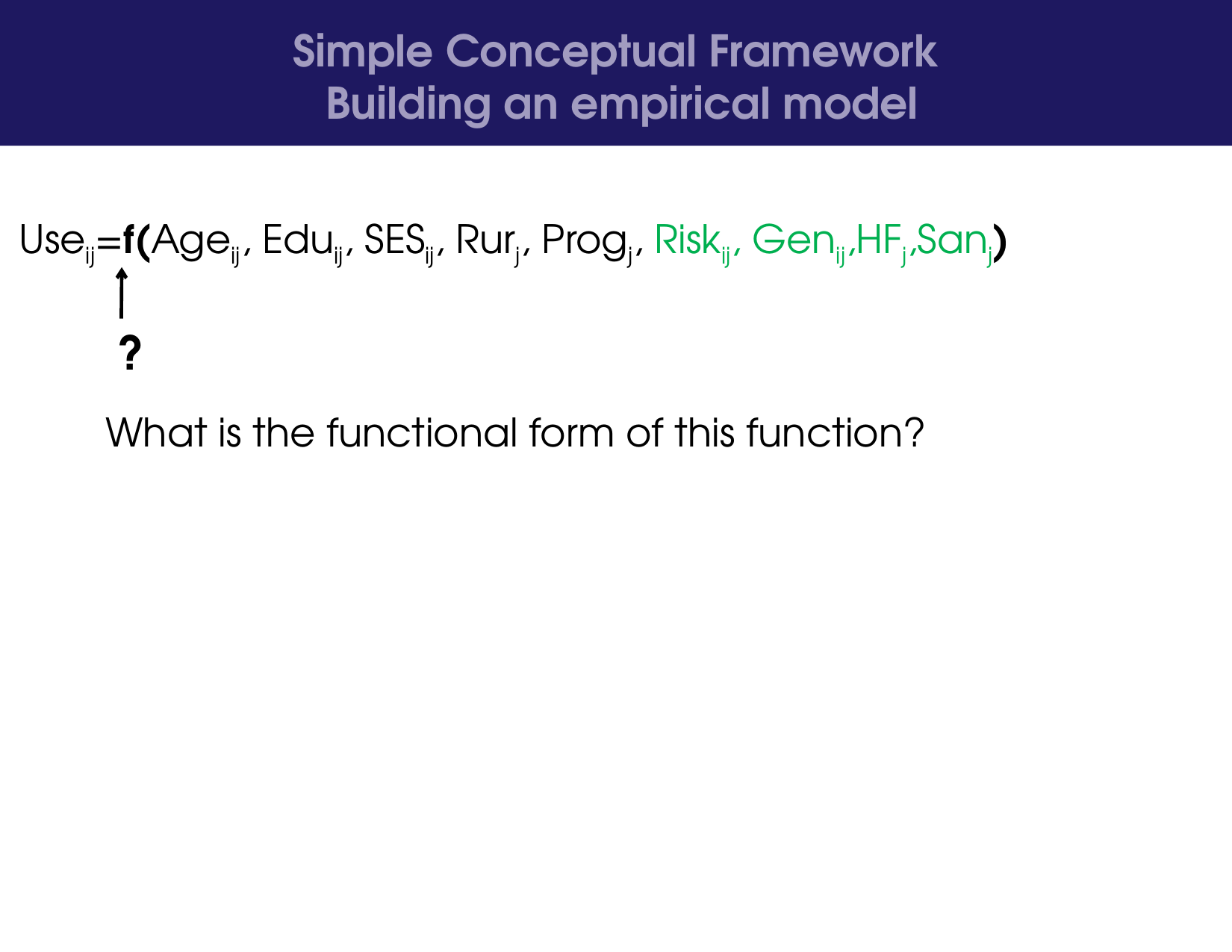

Simple Conceptual Framework
 Building an empirical model
Useij=f(Ageij, Eduij, SESij, Rurj, Progj, Riskij, Genij,HFj,Sanj)
 ?

What is the functional form of this function?